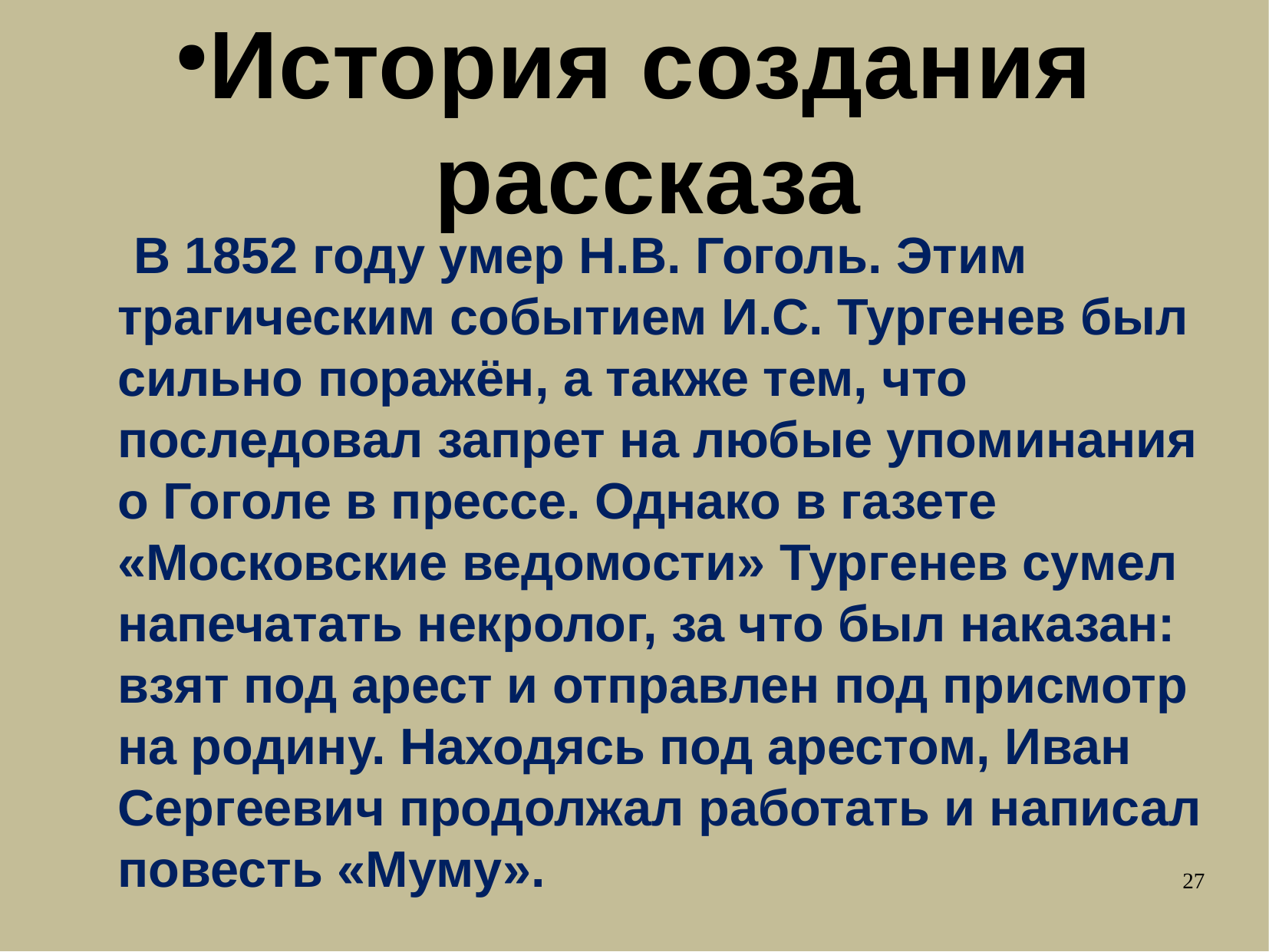

# История создания рассказа
    В 1852 году умер Н.В. Гоголь. Этим трагическим событием И.С. Тургенев был сильно поражён, а также тем, что последовал запрет на любые упоминания о Гоголе в прессе. Однако в газете «Московские ведомости» Тургенев сумел напечатать некролог, за что был наказан: взят под арест и отправлен под присмотр на родину. Находясь под арестом, Иван Сергеевич продолжал работать и написал повесть «Муму».

27